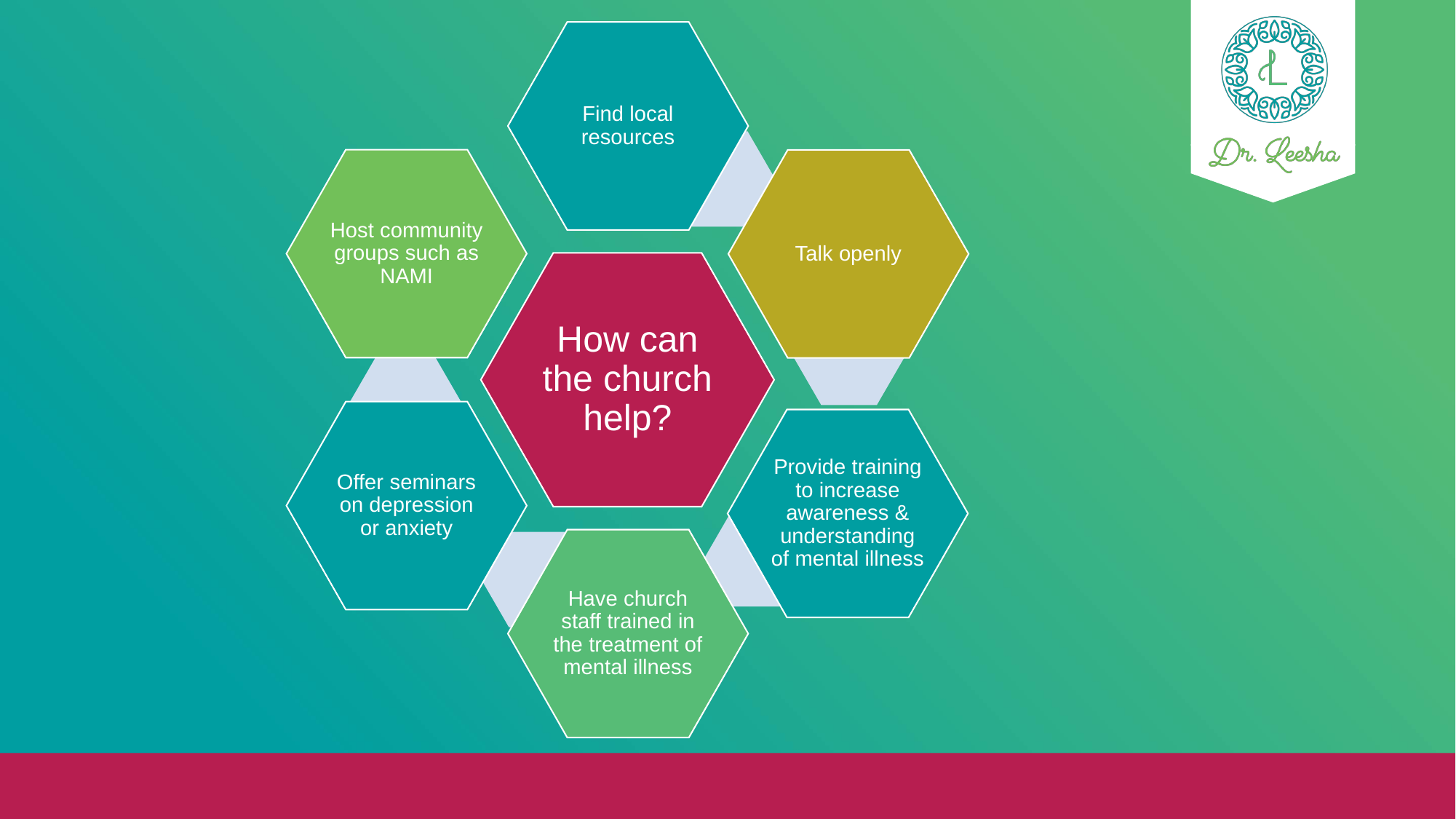

How can the church help?
Find local resources
Talk openly
Provide training to increase awareness & understanding of mental illness
Have church staff trained in the treatment of mental illness
Offer seminars on depression or anxiety
Host community groups such as NAMI